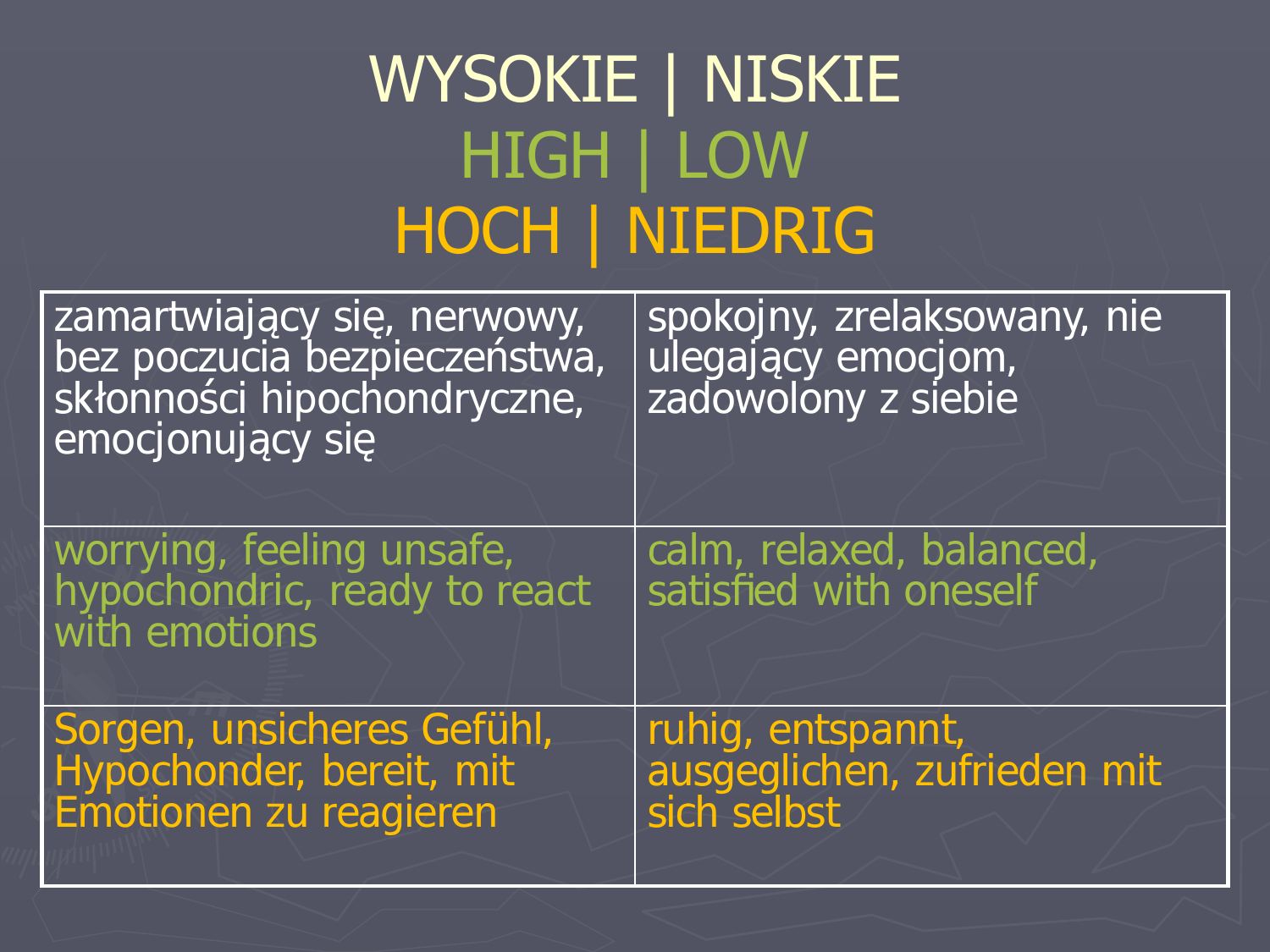

# WYSOKIE | NISKIE HIGH | LOW HOCH | NIEDRIG
| zamartwiający się, nerwowy, bez poczucia bezpieczeństwa, skłonności hipochondryczne, emocjonujący się | spokojny, zrelaksowany, nie ulegający emocjom, zadowolony z siebie |
| --- | --- |
| worrying, feeling unsafe, hypochondric, ready to react with emotions | calm, relaxed, balanced, satisfied with oneself |
| Sorgen, unsicheres Gefühl, Hypochonder, bereit, mit Emotionen zu reagieren | ruhig, entspannt, ausgeglichen, zufrieden mit sich selbst |